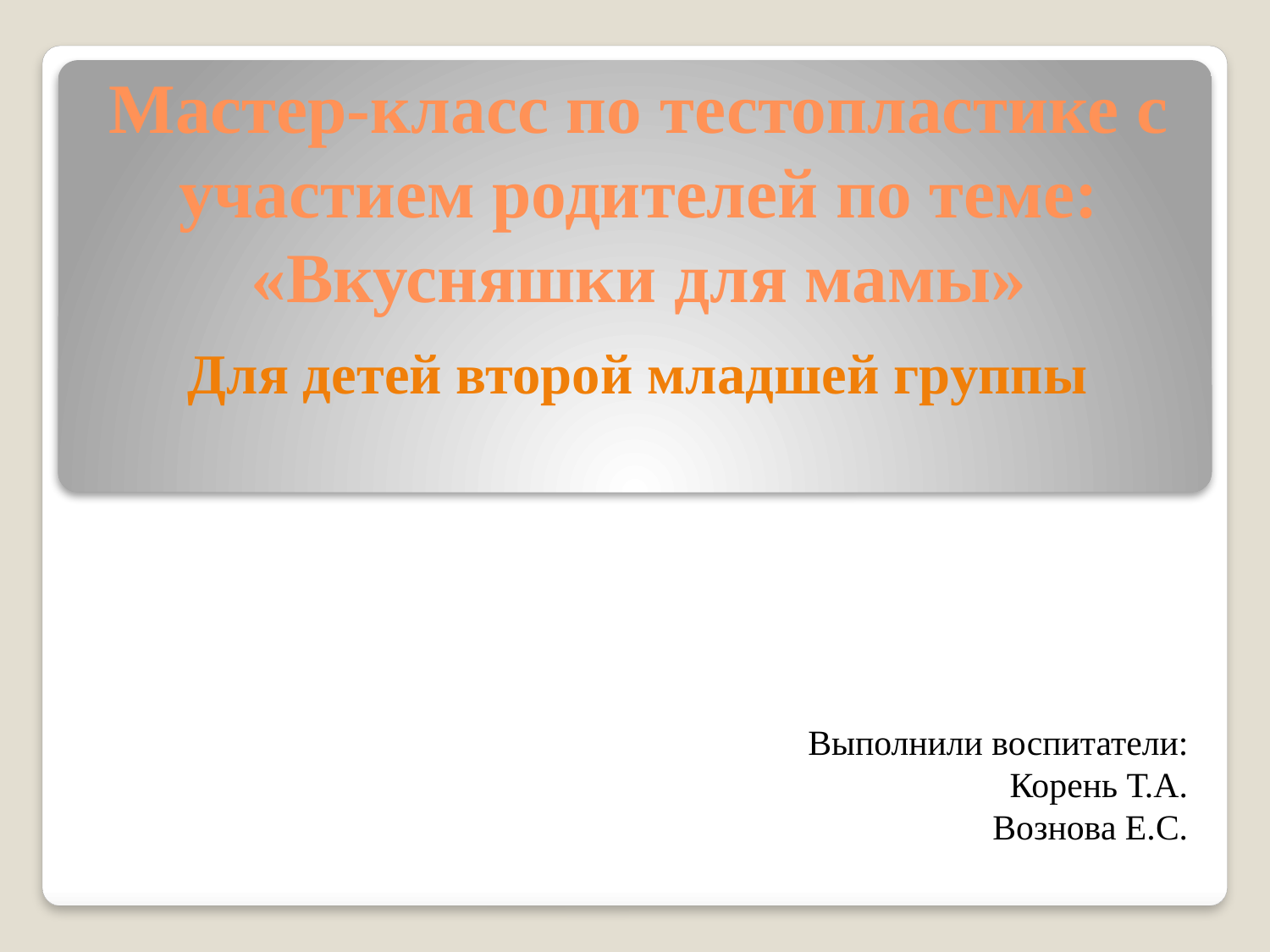

# Мастер-класс по тестопластике с участием родителей по теме: «Вкусняшки для мамы»
Для детей второй младшей группы
Выполнили воспитатели:
 Корень Т.А.
Вознова Е.С.